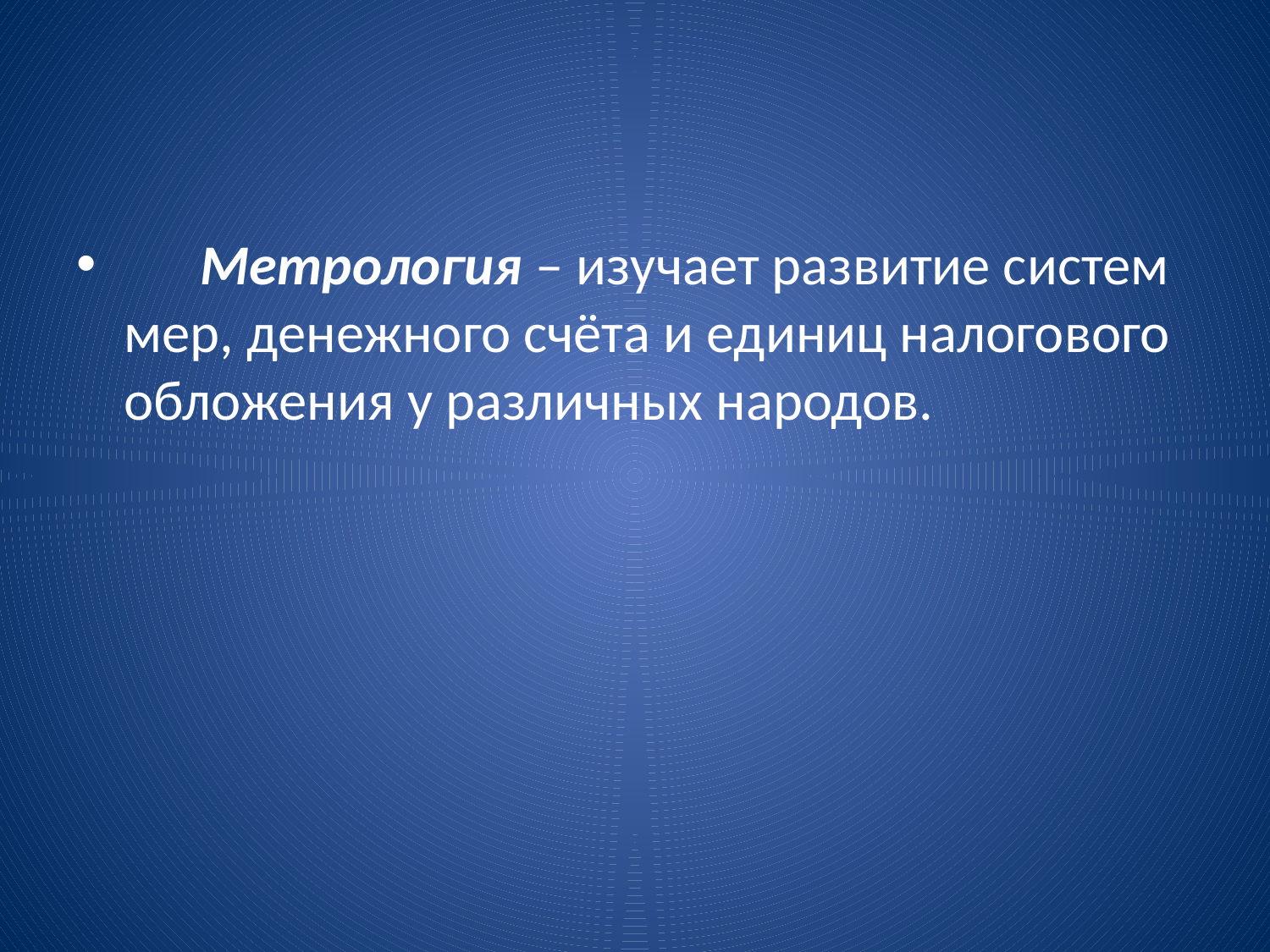

#
      Метрология – изучает развитие систем мер, денежного счёта и единиц налогового обложения у различных народов.